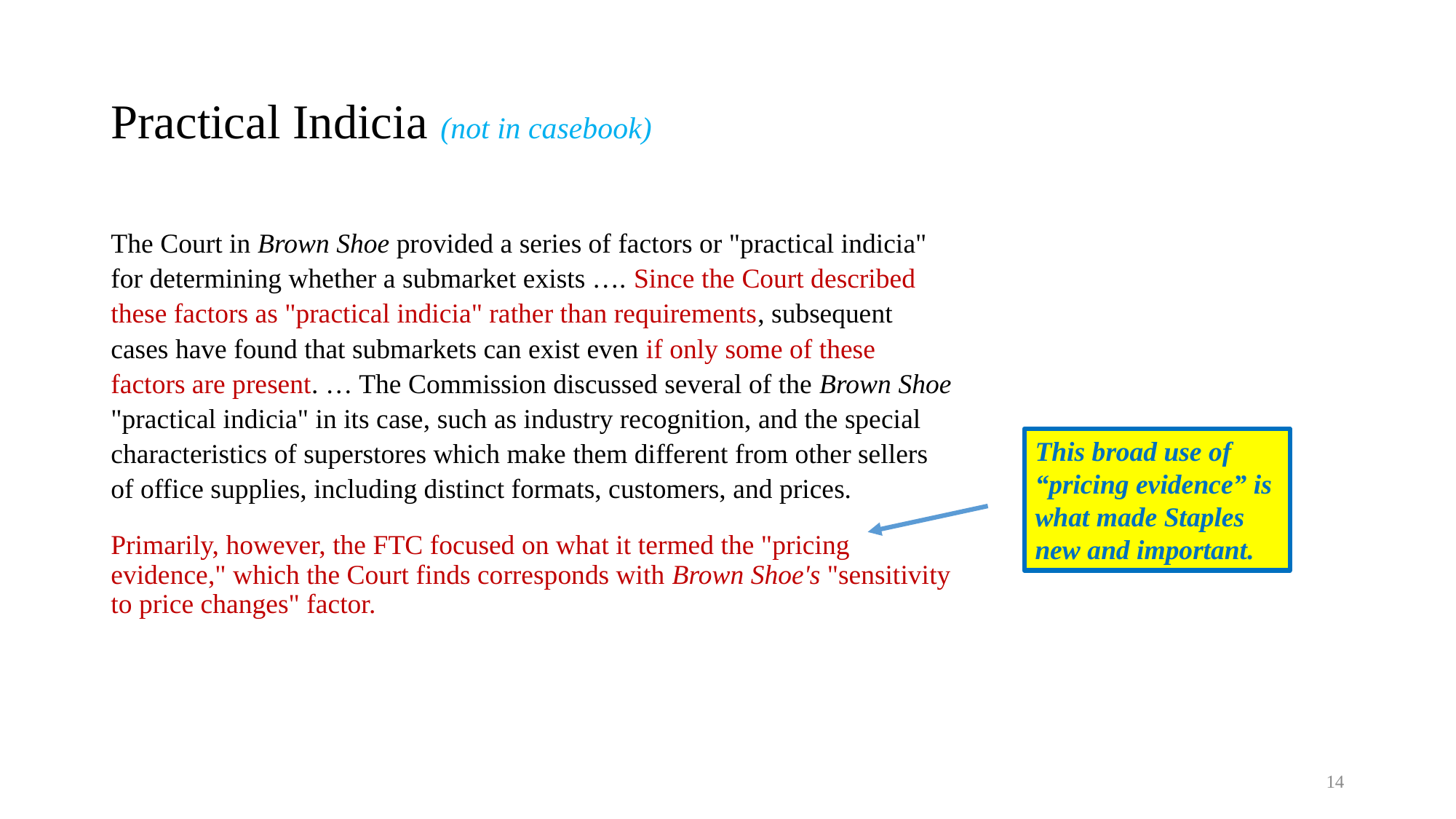

# Practical Indicia (not in casebook)
The Court in Brown Shoe provided a series of factors or "practical indicia" for determining whether a submarket exists …. Since the Court described these factors as "practical indicia" rather than requirements, subsequent cases have found that submarkets can exist even if only some of these factors are present. … The Commission discussed several of the Brown Shoe "practical indicia" in its case, such as industry recognition, and the special characteristics of superstores which make them different from other sellers of office supplies, including distinct formats, customers, and prices.
Primarily, however, the FTC focused on what it termed the "pricing evidence," which the Court finds corresponds with Brown Shoe's "sensitivity to price changes" factor.
This broad use of “pricing evidence” is what made Staples new and important.
14